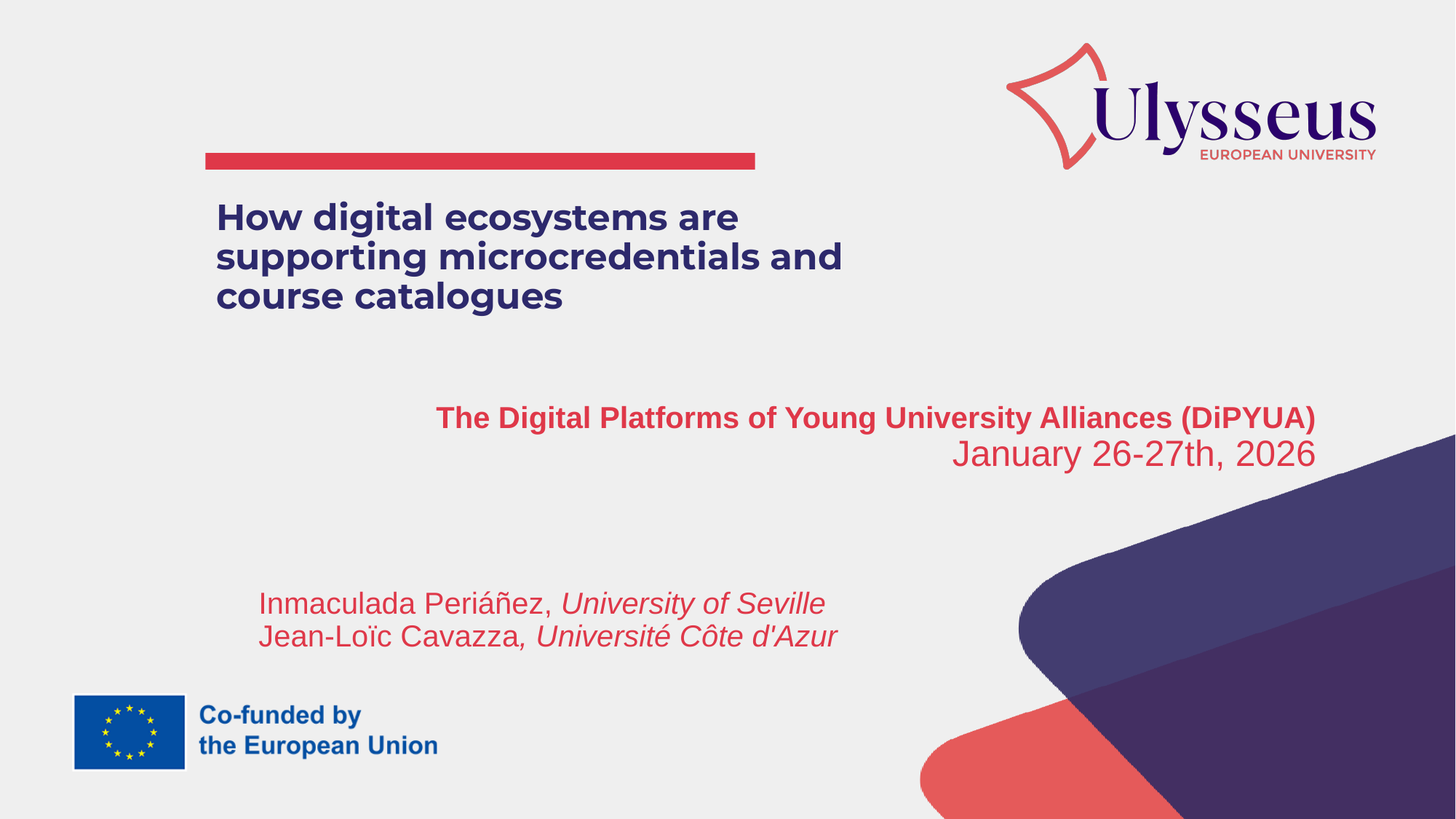

# How digital ecosystems are supporting microcredentials and course catalogues
The Digital Platforms of Young University Alliances (DiPYUA)
January 26-27th, 2026

Inmaculada Periáñez, University of Seville
Jean-Loïc Cavazza, Université Côte d'Azur